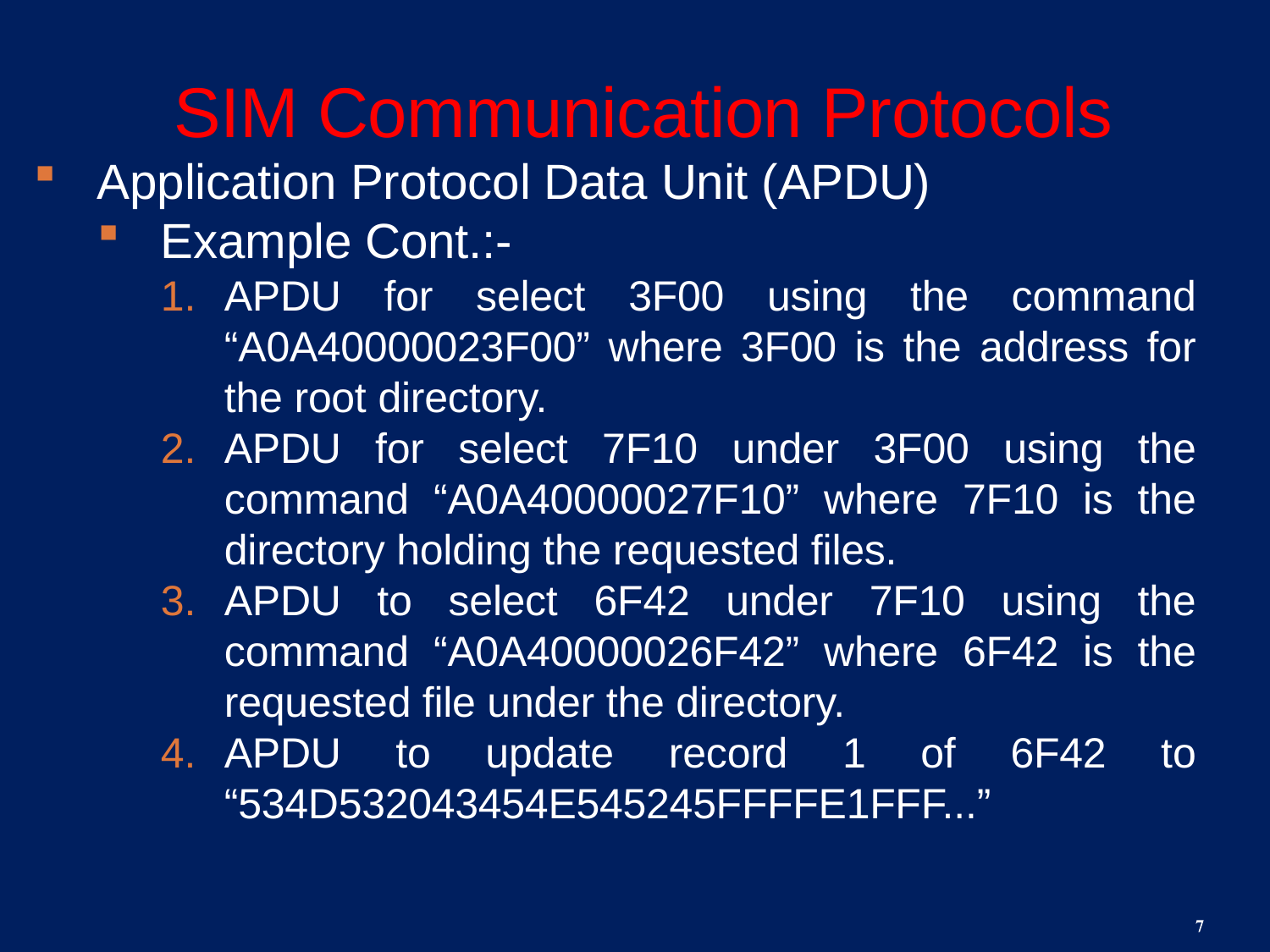

# SIM Communication Protocols
Application Protocol Data Unit (APDU)
Example Cont.:-
APDU for select 3F00 using the command “A0A40000023F00” where 3F00 is the address for the root directory.
APDU for select 7F10 under 3F00 using the command “A0A40000027F10” where 7F10 is the directory holding the requested files.
APDU to select 6F42 under 7F10 using the command “A0A40000026F42” where 6F42 is the requested file under the directory.
APDU to update record 1 of 6F42 to “534D532043454E545245FFFFE1FFF...”